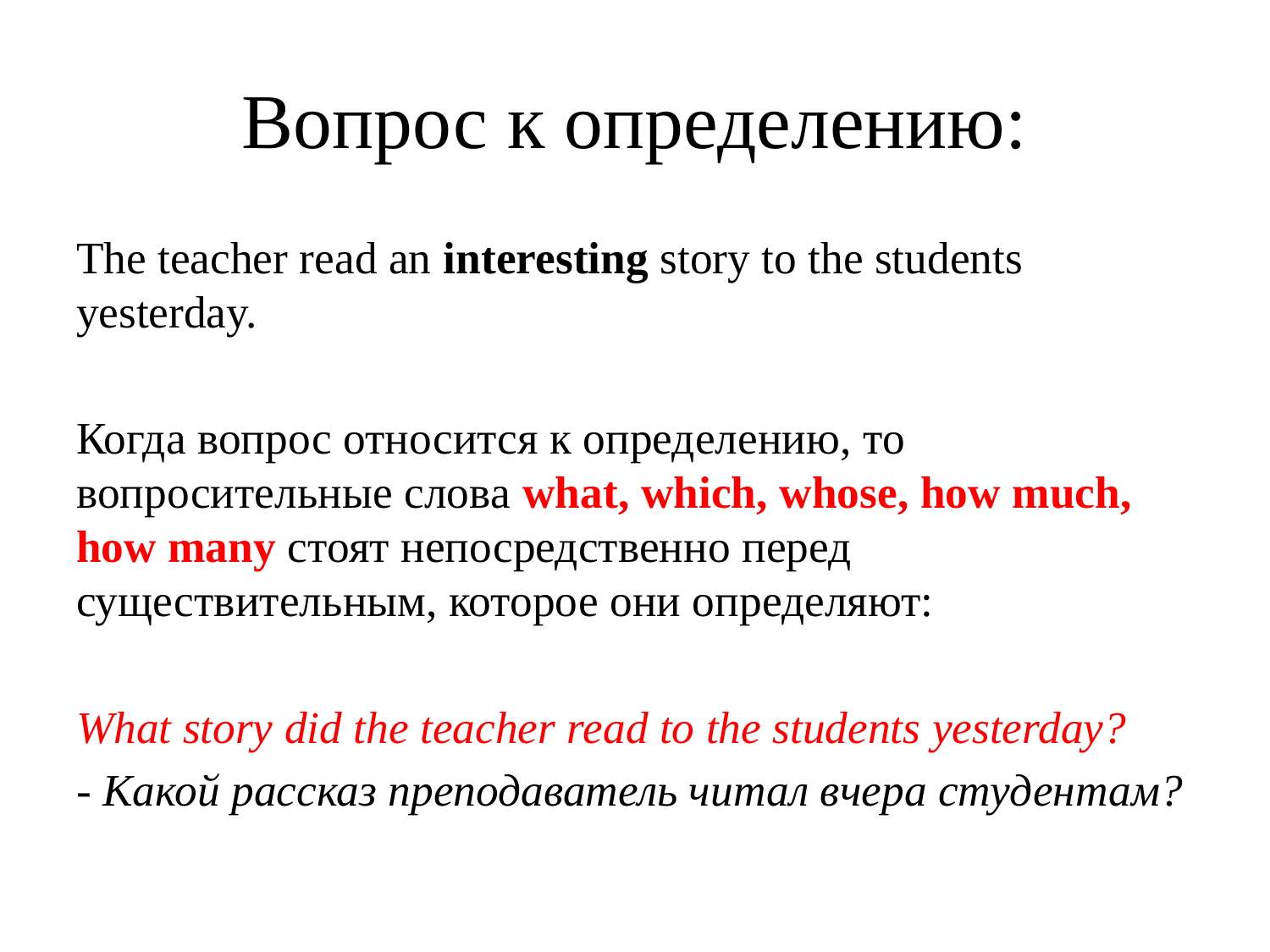

# Вопрос к определению:
The teacher read an interesting story to the students yesterday.

Когда вопрос относится к определению, то вопросительные слова what, which, whose, how much, how many стоят непосредственно перед существительным, которое они определяют:

What story did the teacher read to the students yesterday?
- Какой рассказ преподаватель читал вчера студентам?